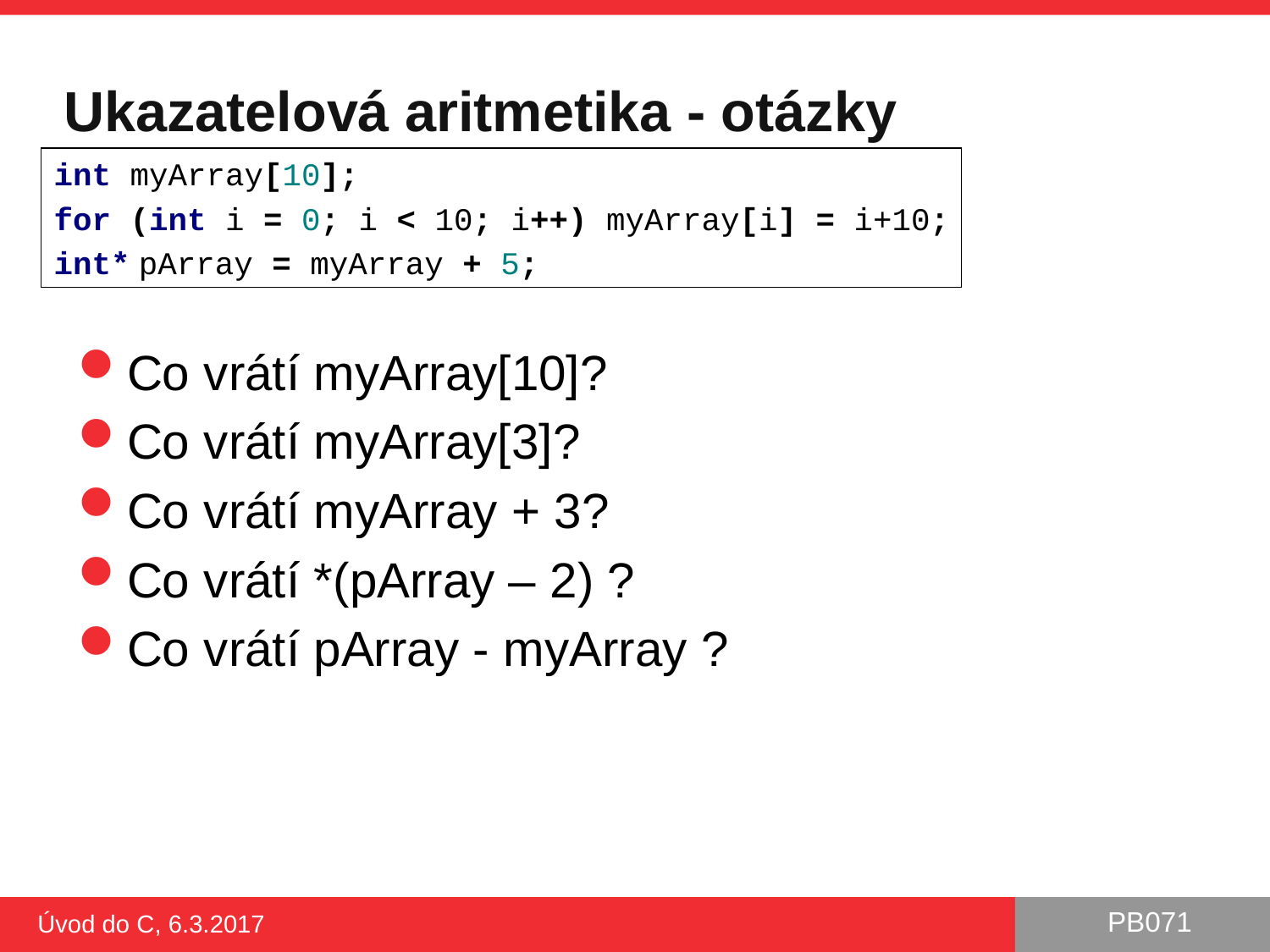

# Ukazatelová aritmetika - otázky
int myArray[10];
for (int i = 0; i < 10; i++) myArray[i] = i+10;
int* pArray = myArray + 5;

Co vrátí myArray[10]?
Co vrátí myArray[3]?
Co vrátí myArray + 3?
Co vrátí *(pArray – 2) ?
Co vrátí pArray - myArray ?
Úvod do C, 6.3.2017